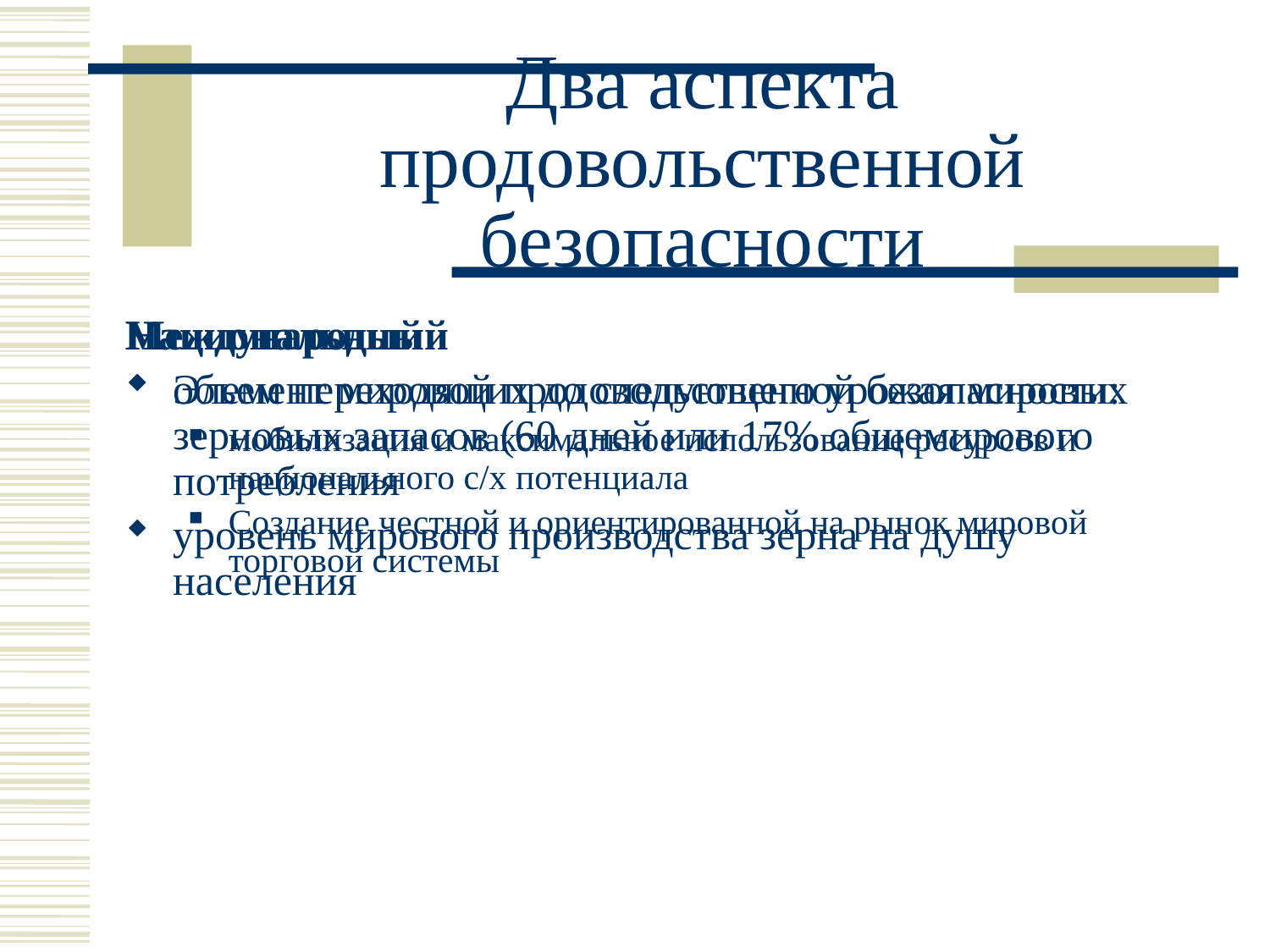

# Два аспекта продовольственной безопасности
Международный
объем переходящих до следующего урожая мировых зерновых запасов (60 дней или 17% общемирового потребления
уровень мирового производства зерна на душу населения
Национальный
Элемент мировой продовольственной безопасности:
мобилизация и максимальное использование ресурсов и национального с/х потенциала
Создание честной и ориентированной на рынок мировой торговой системы